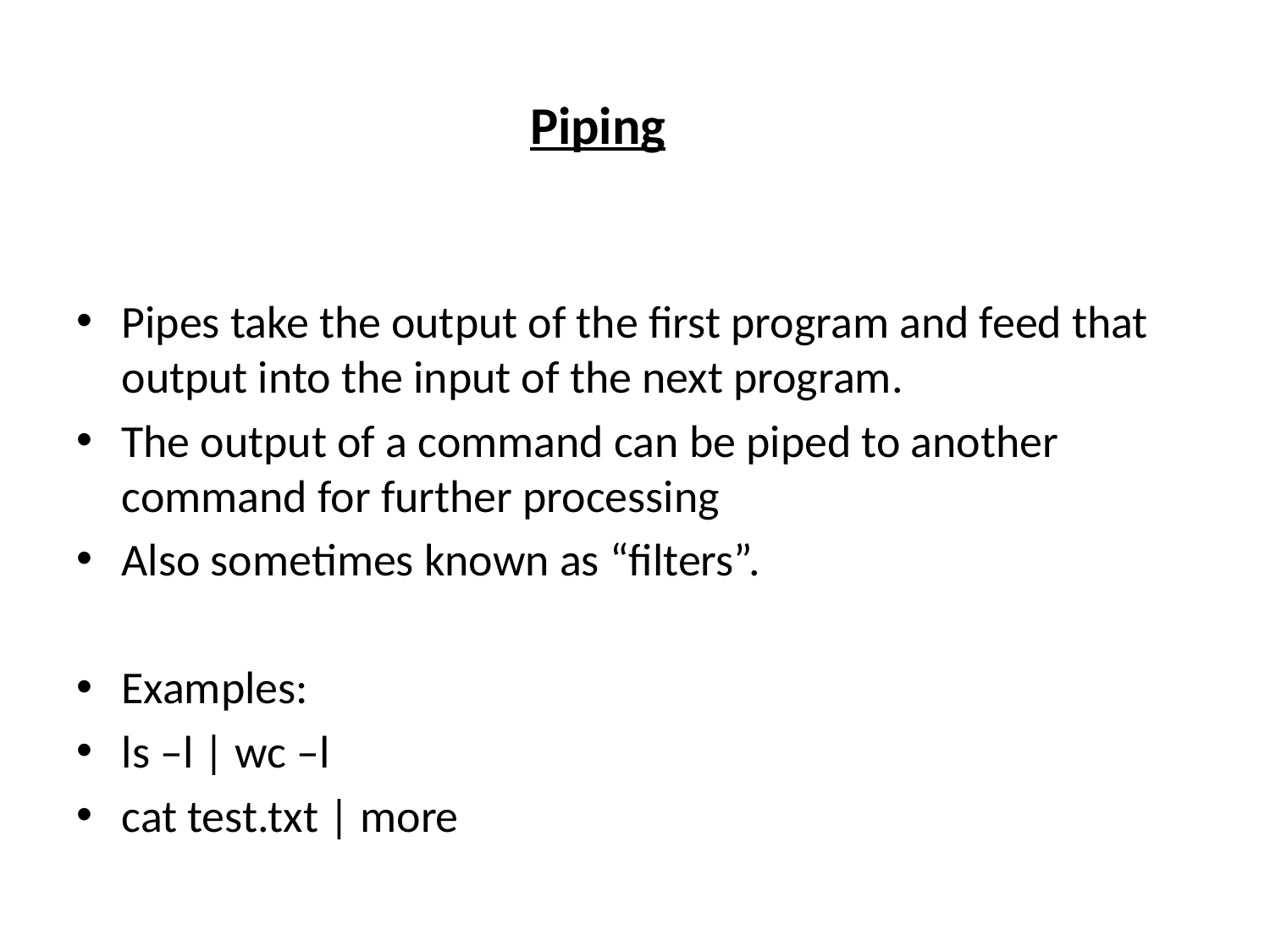

# Piping

Pipes take the output of the first program and feed that output into the input of the next program.
The output of a command can be piped to another command for further processing
Also sometimes known as “filters”.

Examples:
ls –l | wc –l
cat test.txt | more